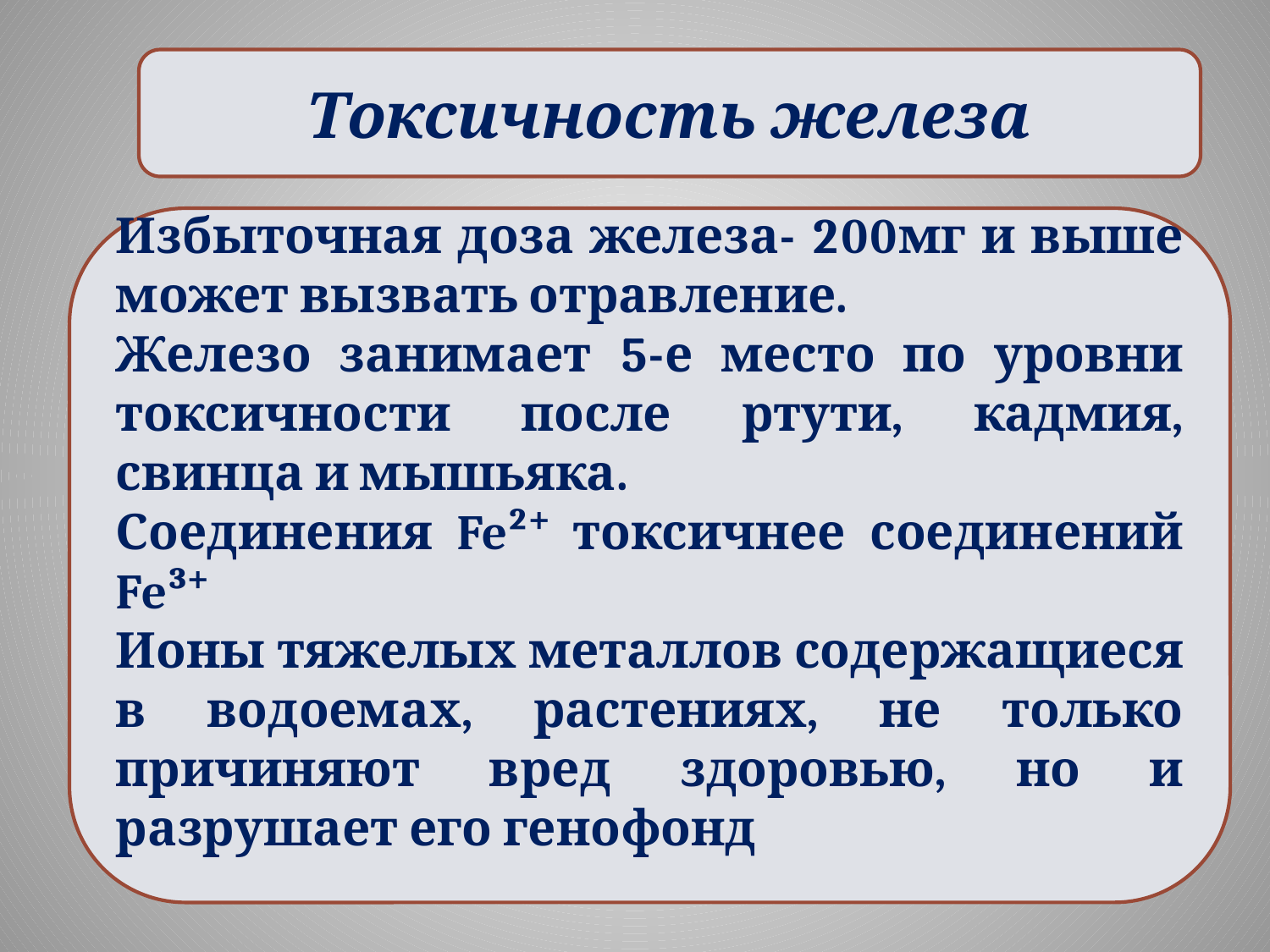

Токсичность железа
Избыточная доза железа- 200мг и выше может вызвать отравление.
Железо занимает 5-е место по уровни токсичности после ртути, кадмия, свинца и мышьяка.
Соединения Fe²⁺ токсичнее соединений Fe³⁺
Ионы тяжелых металлов содержащиеся в водоемах, растениях, не только причиняют вред здоровью, но и разрушает его генофонд